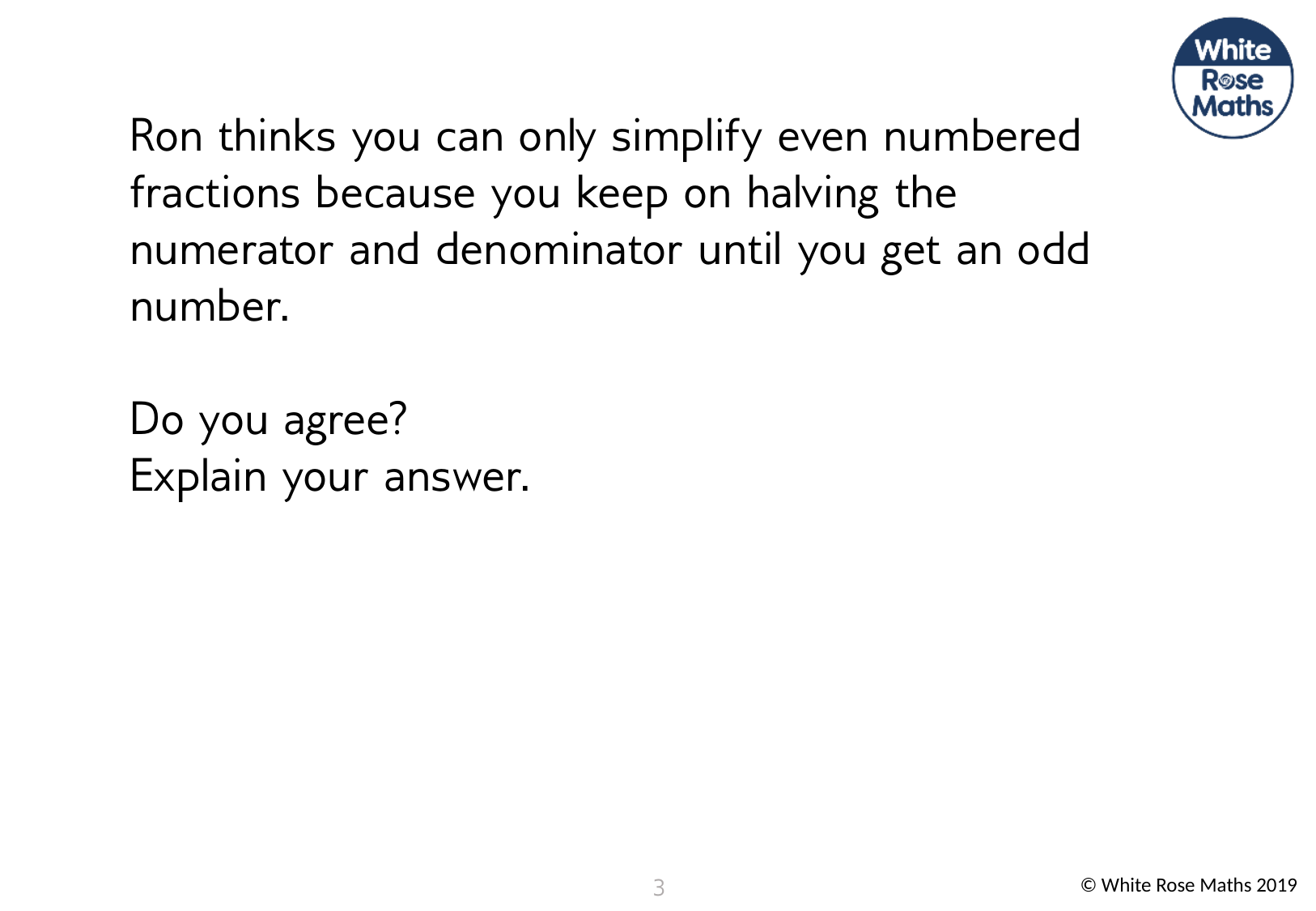

Ron thinks you can only simplify even numbered fractions because you keep on halving the numerator and denominator until you get an odd number.

Do you agree?
Explain your answer.
3